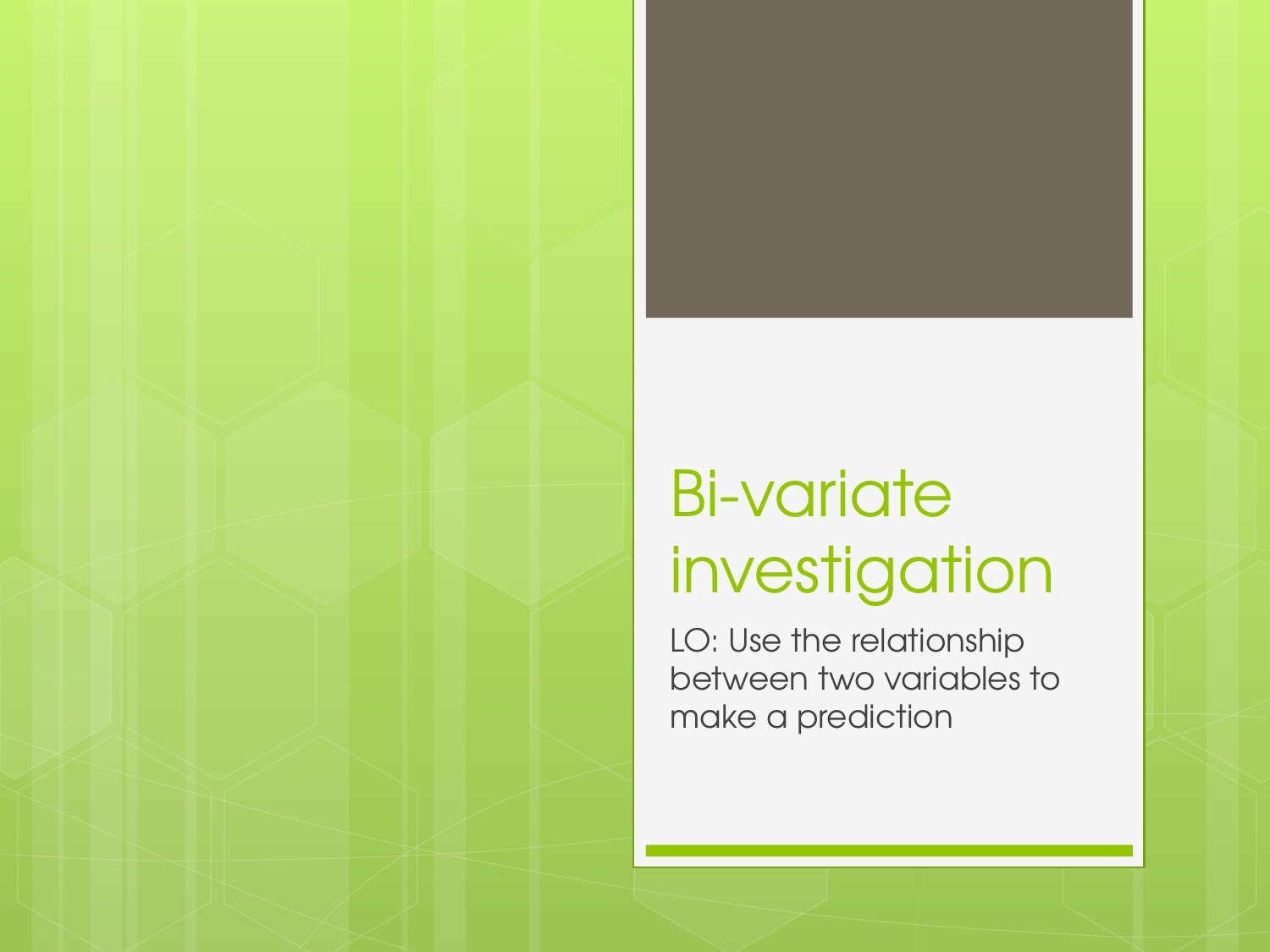

# Bi-variate investigation
LO: Use the relationship between two variables to make a prediction